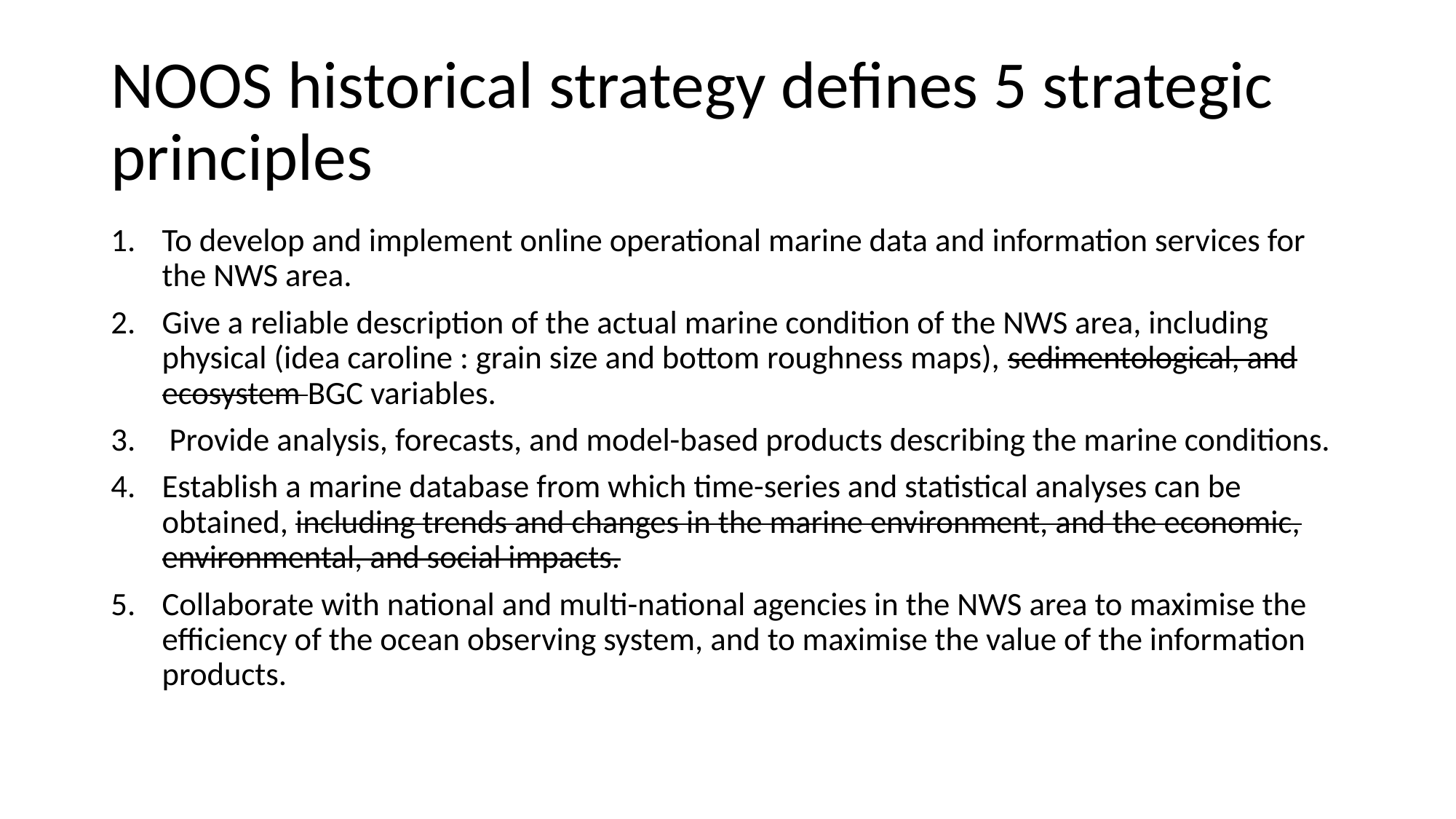

# NOOS historical strategy defines 5 strategic principles
To develop and implement online operational marine data and information services for the NWS area.
Give a reliable description of the actual marine condition of the NWS area, including physical (idea caroline : grain size and bottom roughness maps), sedimentological, and ecosystem BGC variables.
 Provide analysis, forecasts, and model-based products describing the marine conditions.
Establish a marine database from which time-series and statistical analyses can be obtained, including trends and changes in the marine environment, and the economic, environmental, and social impacts.
Collaborate with national and multi-national agencies in the NWS area to maximise the efficiency of the ocean observing system, and to maximise the value of the information products.